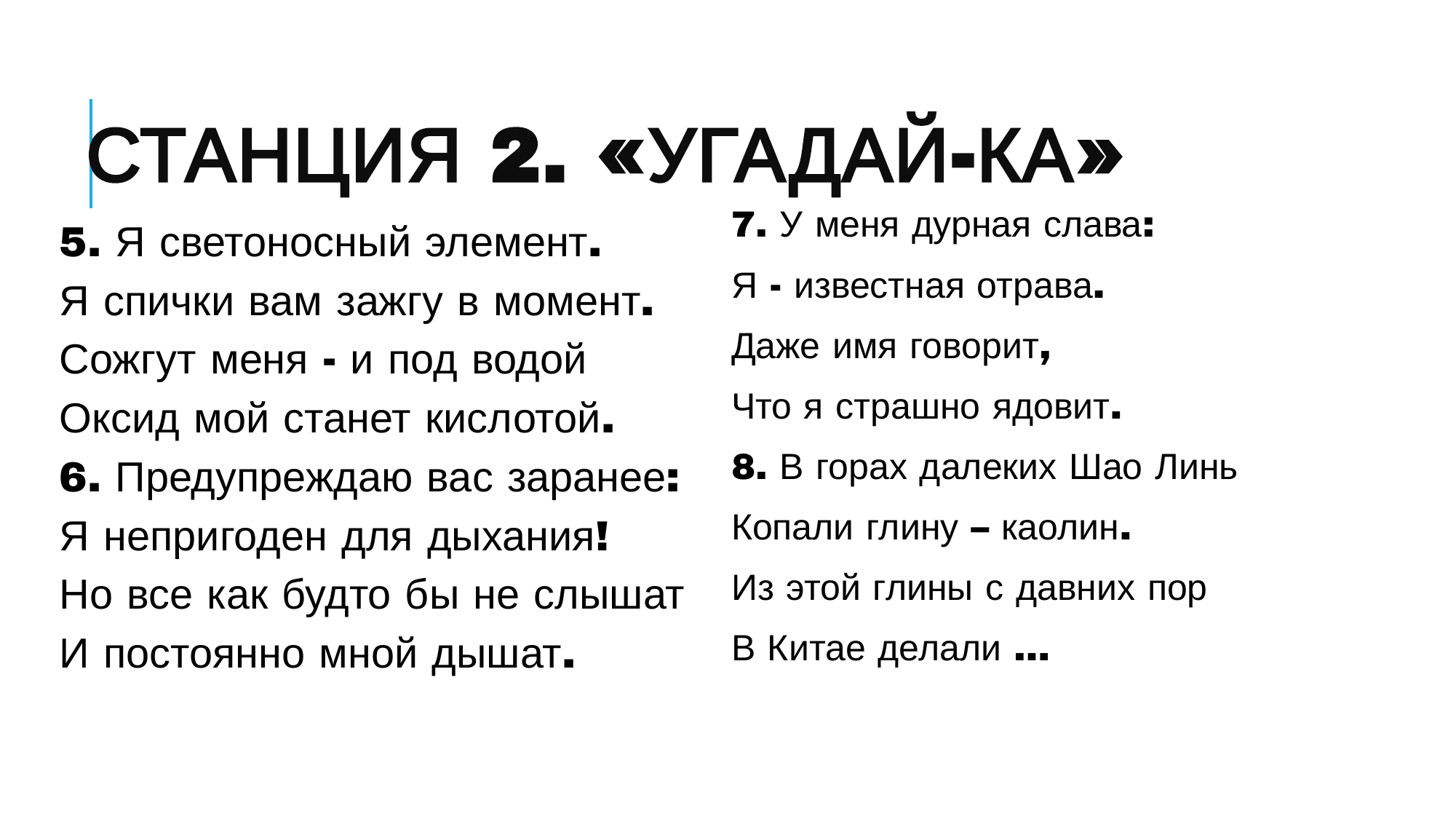

# Станция 2. «Угадай-ка»
7. У меня дурная слава:
Я - известная отрава.
Даже имя говорит,
Что я страшно ядовит.
8. В горах далеких Шао Линь
Копали глину – каолин.
Из этой глины с давних пор
В Китае делали …
5. Я светоносный элемент.
Я спички вам зажгу в момент.
Сожгут меня - и под водой
Оксид мой станет кислотой.
6. Предупреждаю вас заранее:
Я непригоден для дыхания!
Но все как будто бы не слышат
И постоянно мной дышат.